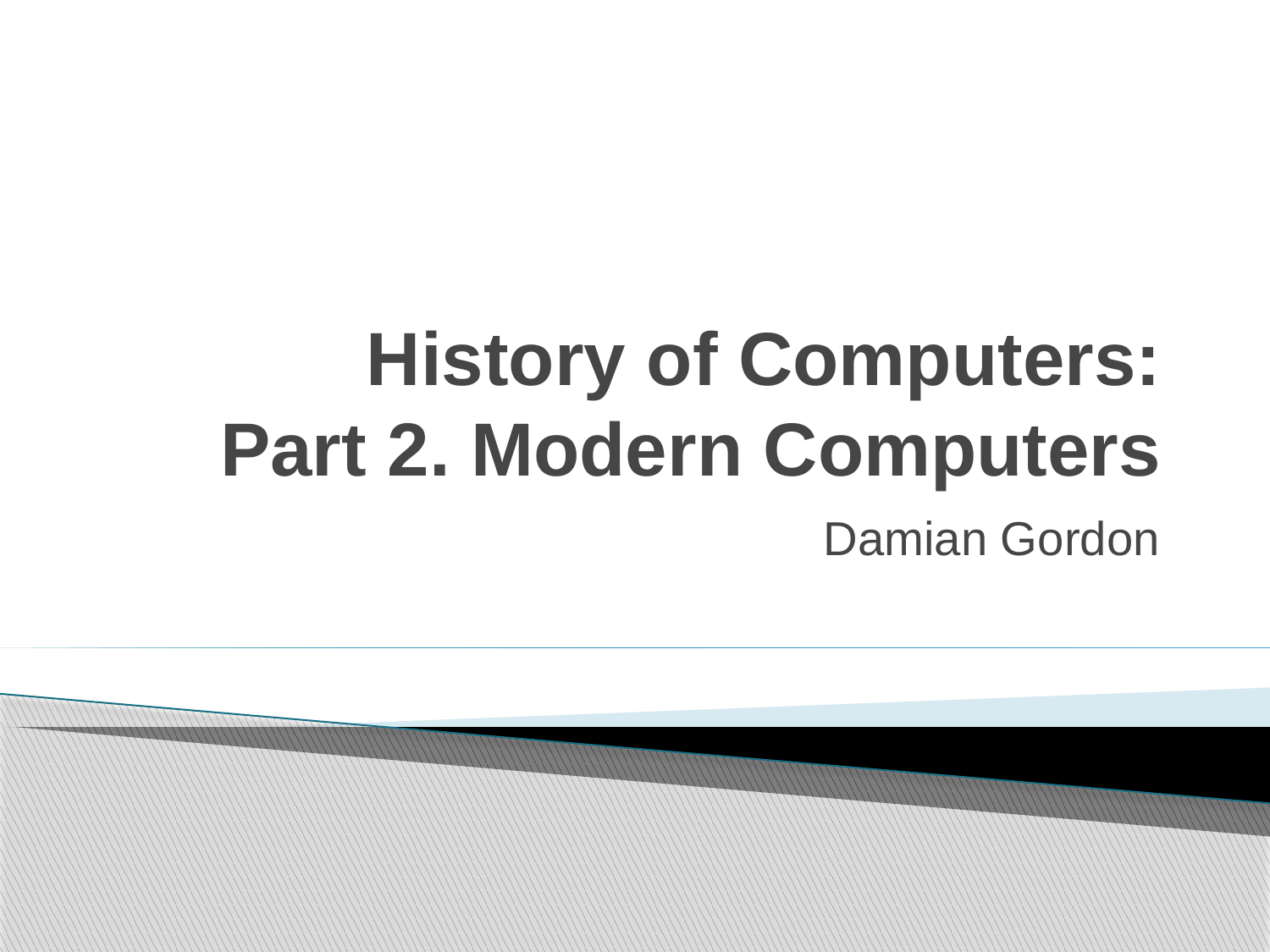

# History of Computers: Part 2. Modern Computers
Damian Gordon